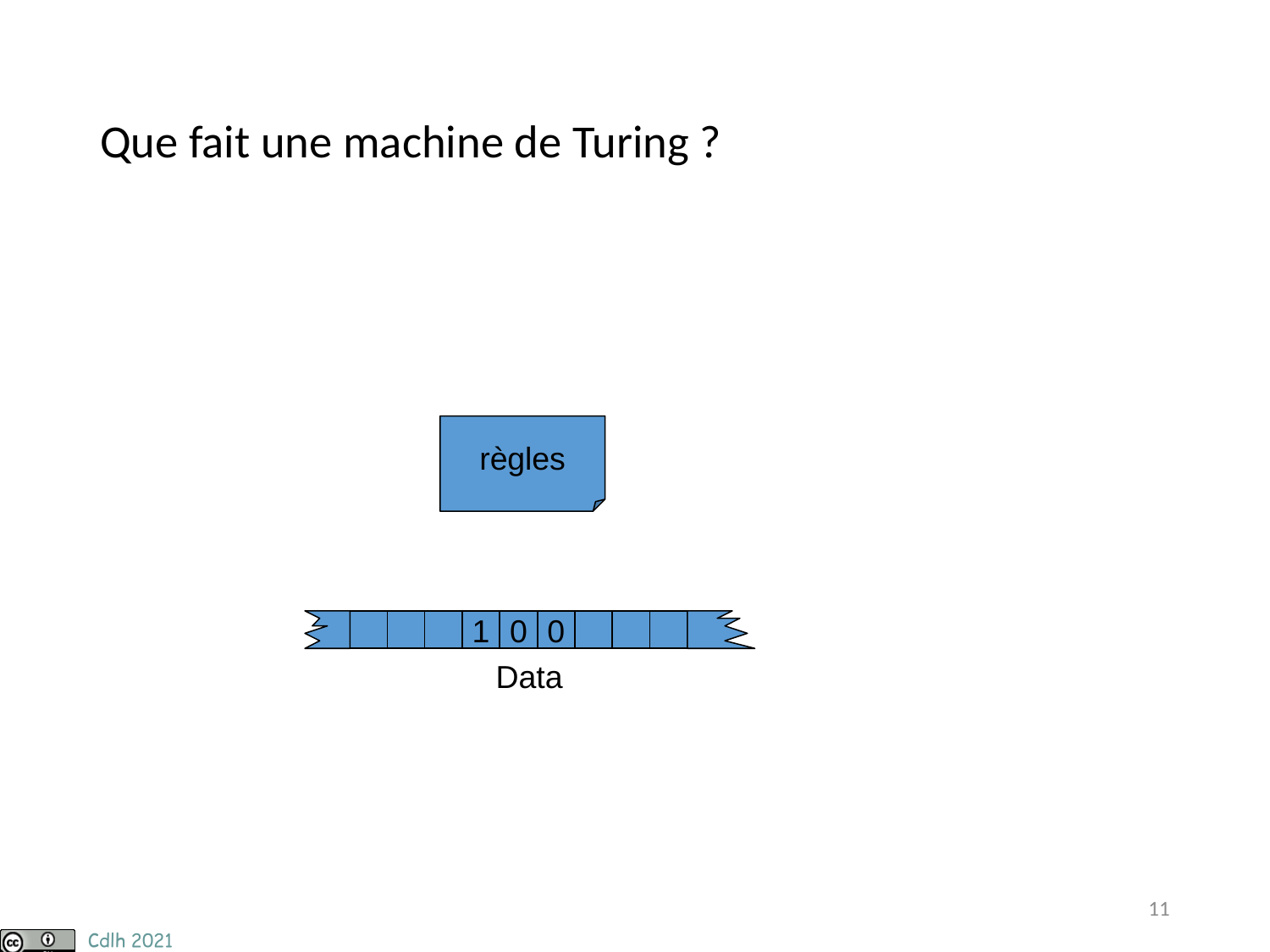

# Que fait une machine de Turing ?

règles

1
0
0

Data
11